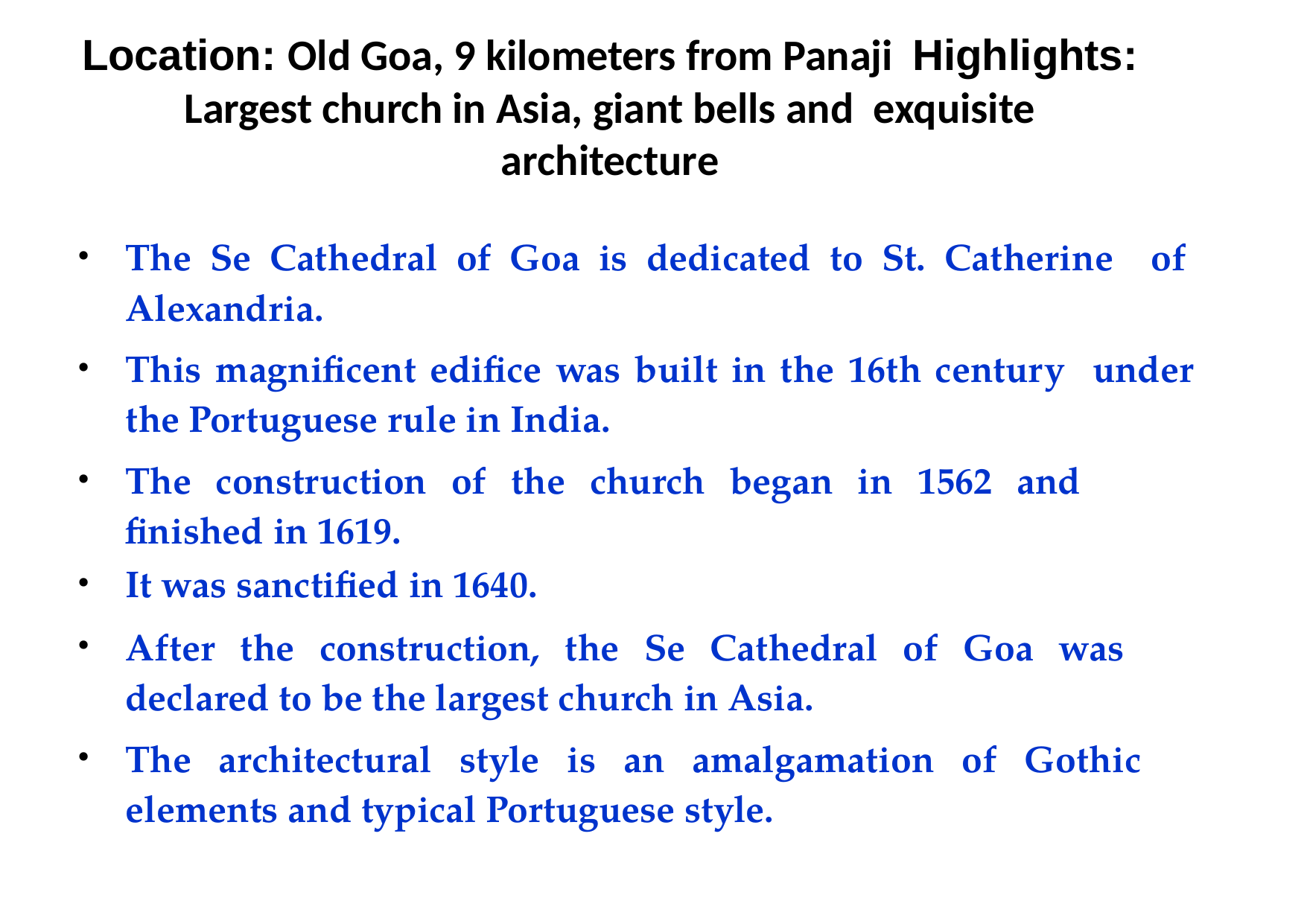

# Location: Old Goa, 9 kilometers from Panaji  Highlights: Largest church in Asia, giant bells and  exquisite architecture
The Se Cathedral of Goa is dedicated to St. Catherine  of Alexandria.
This magnificent edifice was built in the 16th century  under the Portuguese rule in India.
The construction of the church began in 1562 and  finished in 1619.
It was sanctified in 1640.
After the construction, the Se Cathedral of Goa was  declared to be the largest church in Asia.
The architectural style is an amalgamation of Gothic  elements and typical Portuguese style.